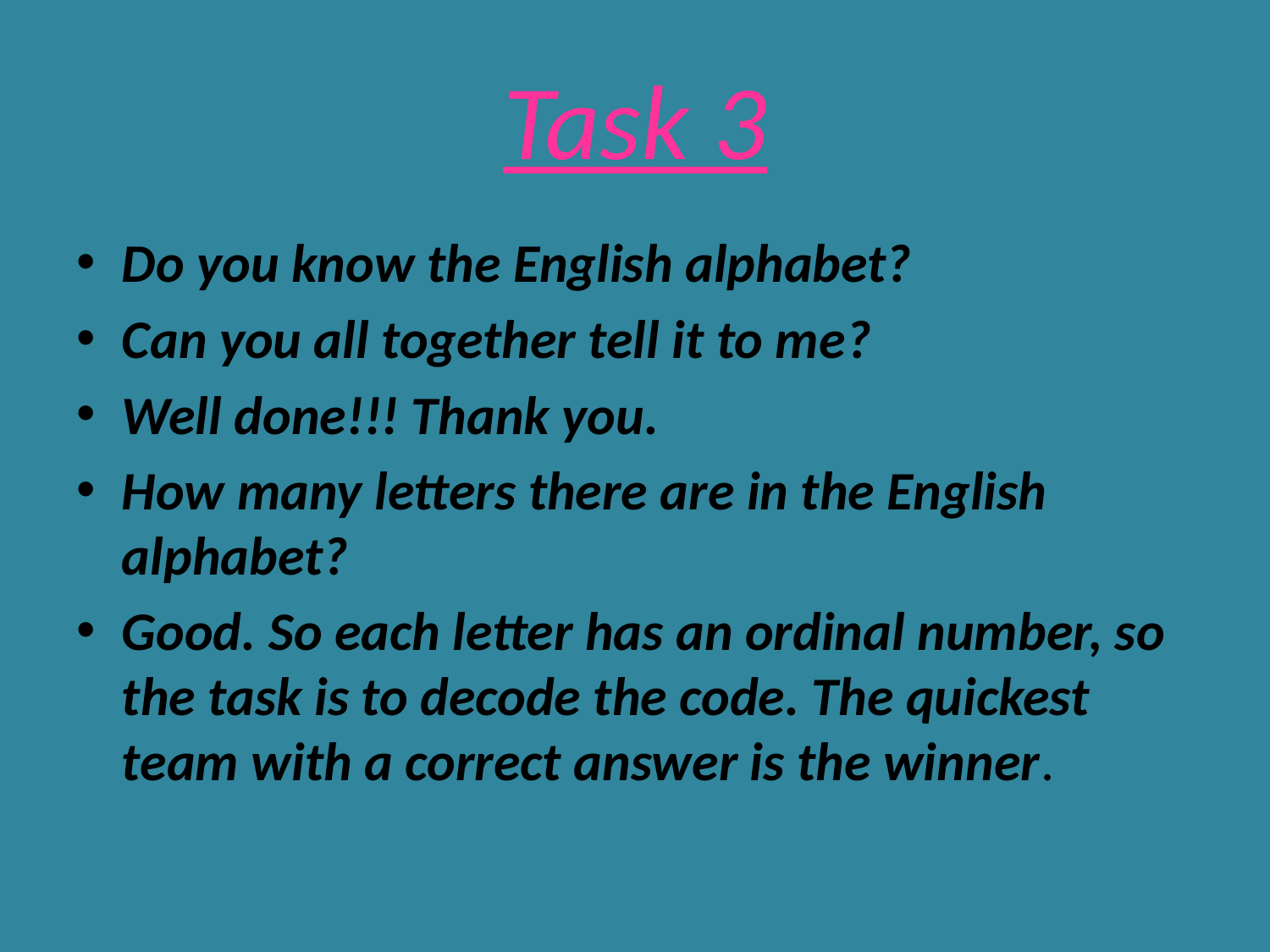

# Task 3
Do you know the English alphabet?
Can you all together tell it to me?
Well done!!! Thank you.
How many letters there are in the English alphabet?
Good. So each letter has an ordinal number, so the task is to decode the code. The quickest team with a correct answer is the winner.